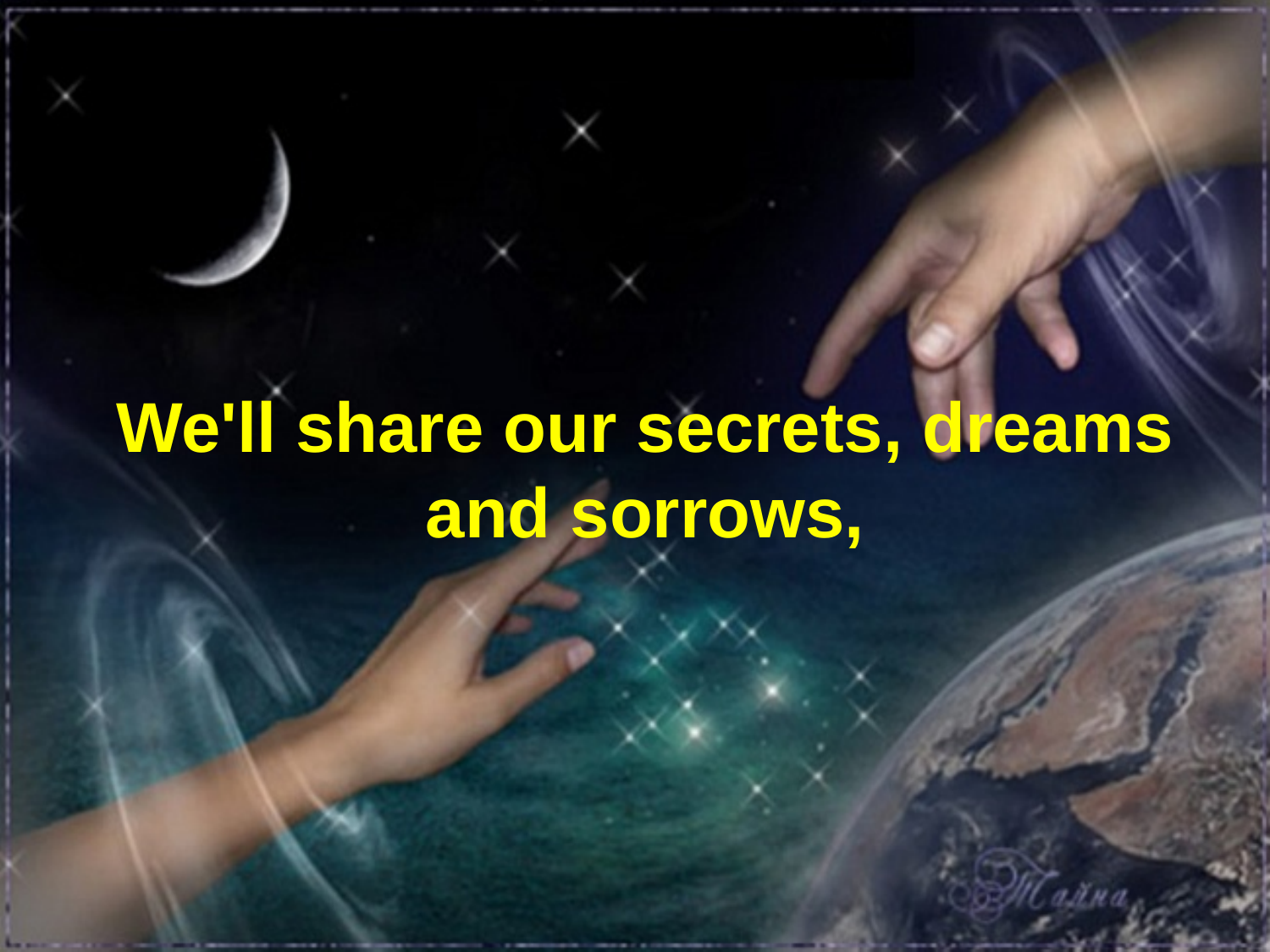

We'll share our secrets, dreams and sorrows,